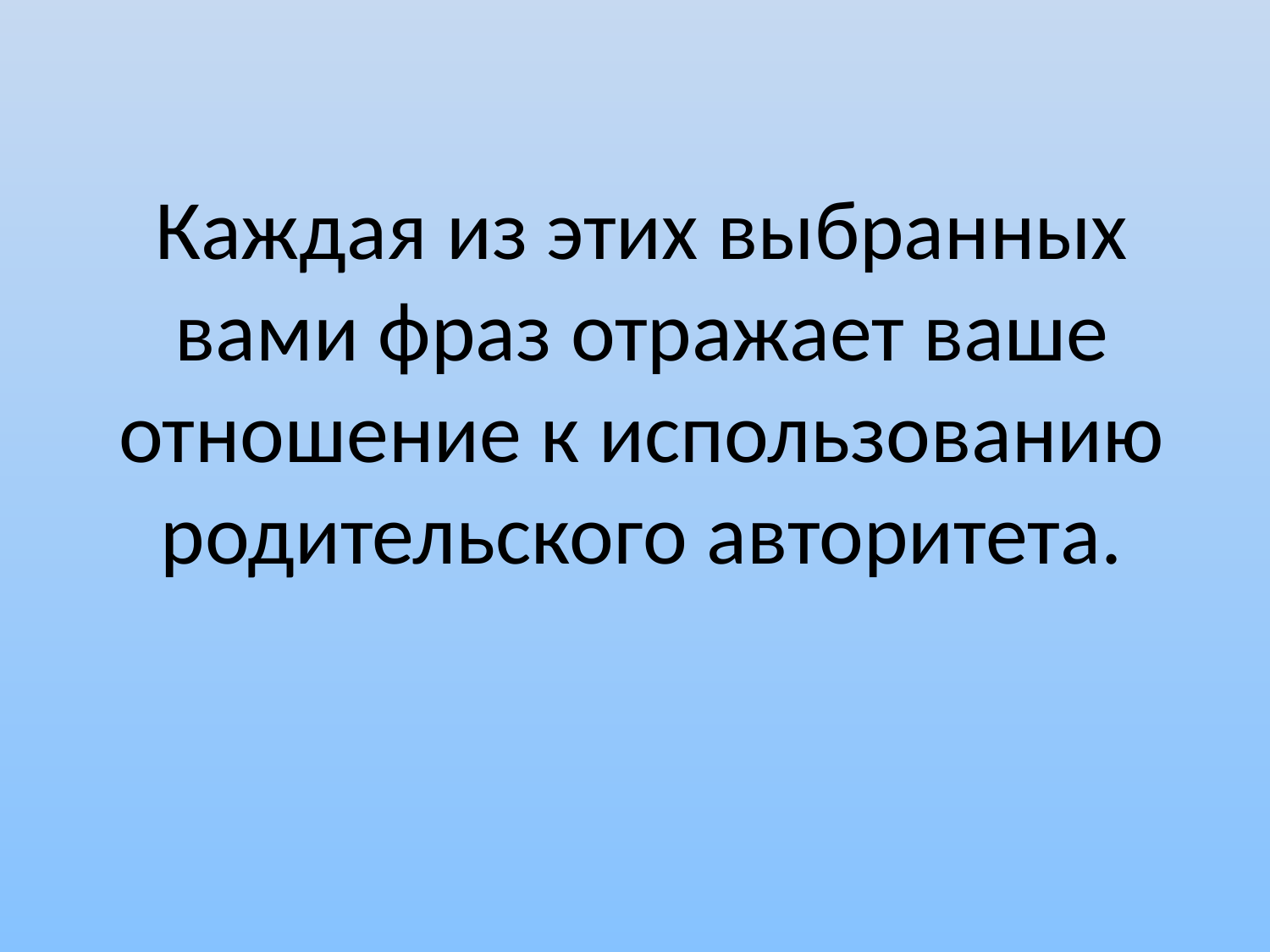

Каждая из этих выбранных вами фраз отражает ваше отношение к использованию родительского авторитета.